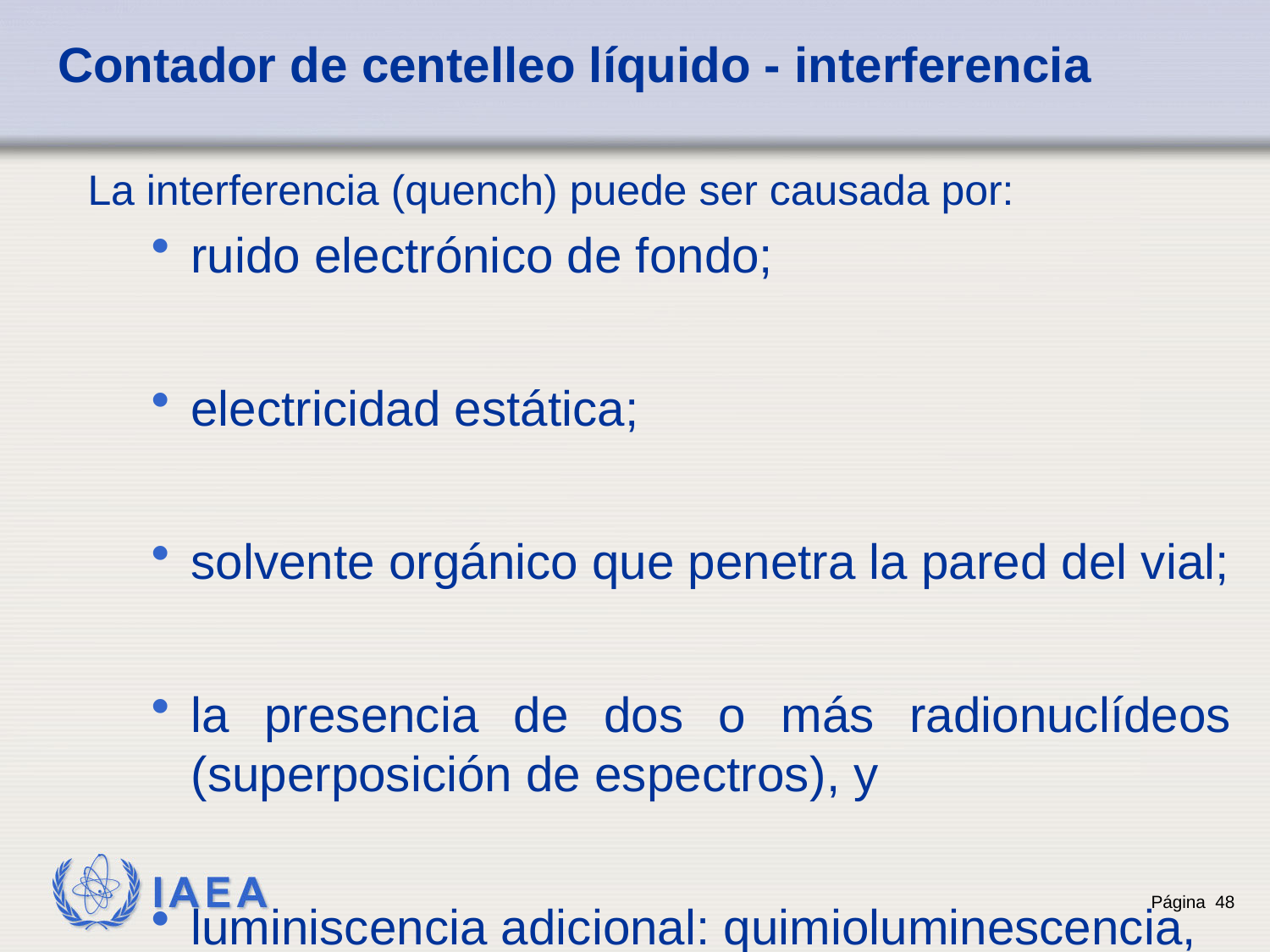

# Contador de centelleo líquido - interferencia
La interferencia (quench) puede ser causada por:
ruido electrónico de fondo;

electricidad estática;

solvente orgánico que penetra la pared del vial;

la presencia de dos o más radionuclídeos (superposición de espectros), y

luminiscencia adicional: quimioluminescencia, bioluminiscencia o fotoluminiscencia.
Página  48